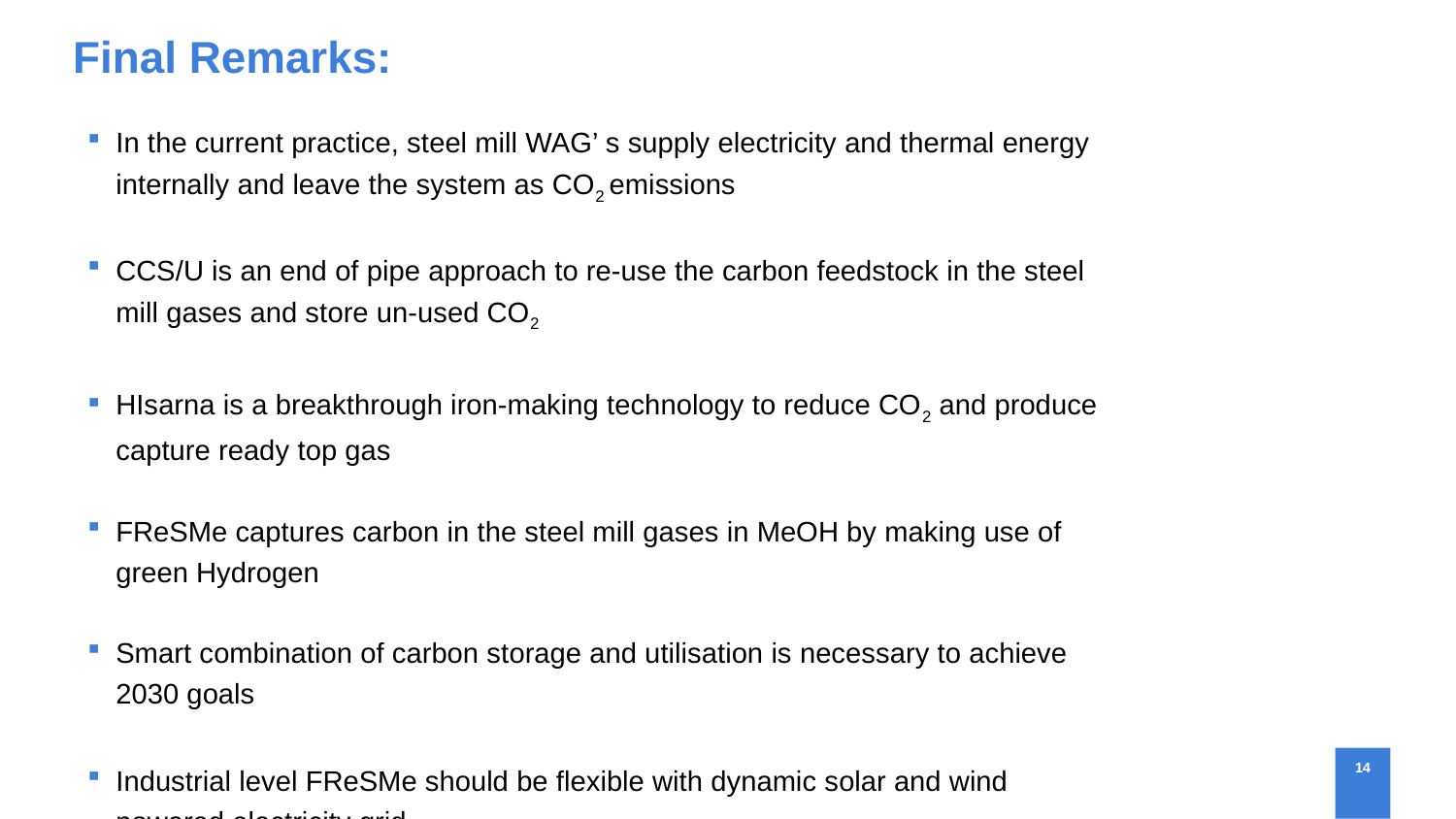

# Final Remarks:
In the current practice, steel mill WAG’ s supply electricity and thermal energy internally and leave the system as CO2 emissions

CCS/U is an end of pipe approach to re-use the carbon feedstock in the steel mill gases and store un-used CO2

HIsarna is a breakthrough iron-making technology to reduce CO2 and produce capture ready top gas

FReSMe captures carbon in the steel mill gases in MeOH by making use of green Hydrogen

Smart combination of carbon storage and utilisation is necessary to achieve 2030 goals

Industrial level FReSMe should be flexible with dynamic solar and wind powered electricity grid

14